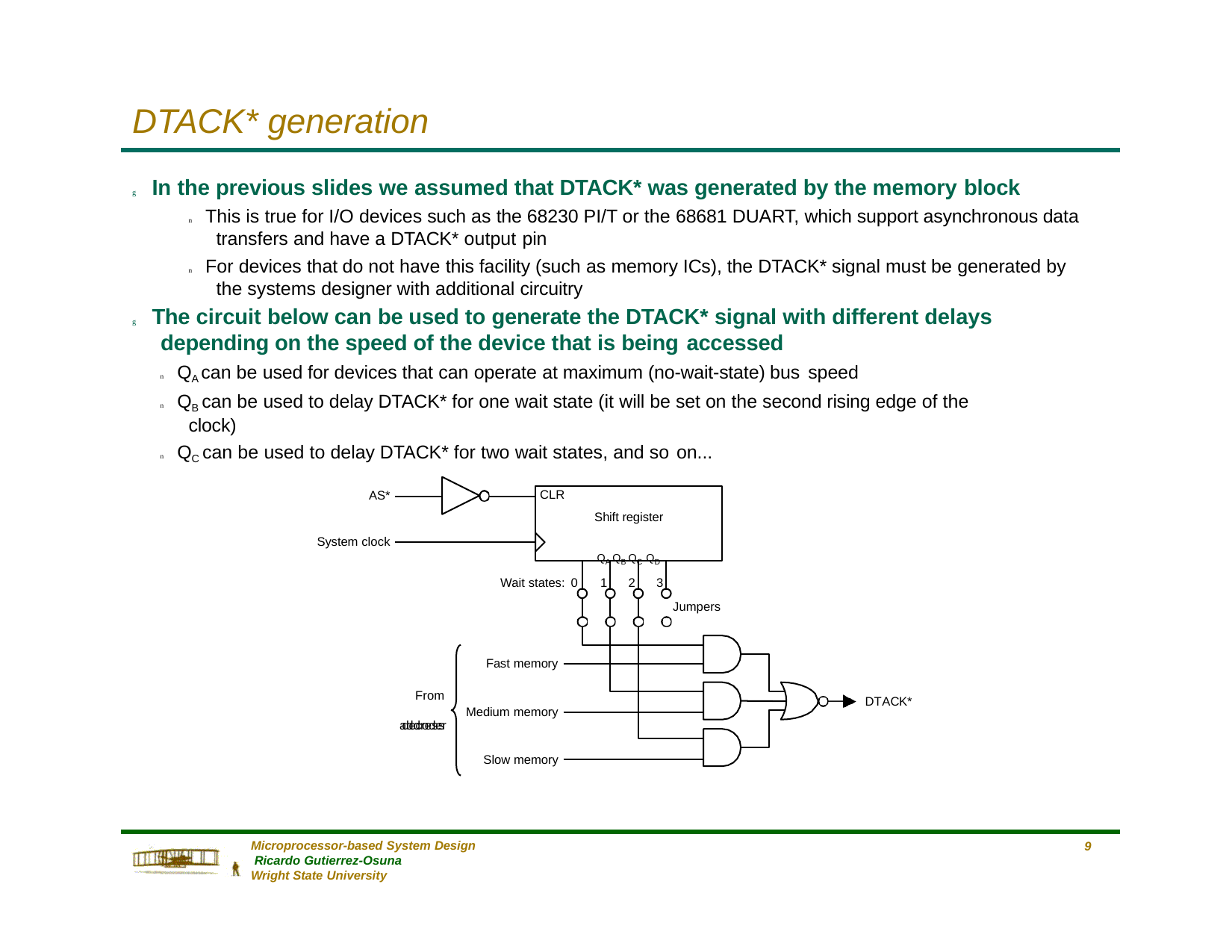

# DTACK* generation
g In the previous slides we assumed that DTACK* was generated by the memory block
n This is true for I/O devices such as the 68230 PI/T or the 68681 DUART, which support asynchronous data  transfers and have a DTACK* output pin
n For devices that do not have this facility (such as memory ICs), the DTACK* signal must be generated by  the systems designer with additional circuitry
g The circuit below can be used to generate the DTACK* signal with different delays  depending on the speed of the device that is being accessed
n QA can be used for devices that can operate at maximum (no-wait-state) bus speed
n QB can be used to delay DTACK* for one wait state (it will be set on the second rising edge of the clock)
n QC can be used to delay DTACK* for two wait states, and so on...

CLR

AS*

Shift register

QA QB QC QD
System clock

Wait states: 0	1	2	3
Jumpers

Fast memory

From  address
DTACK*

Medium memory

decoder

Slow memory

Microprocessor-based System Design  Ricardo Gutierrez-Osuna
Wright State University
9